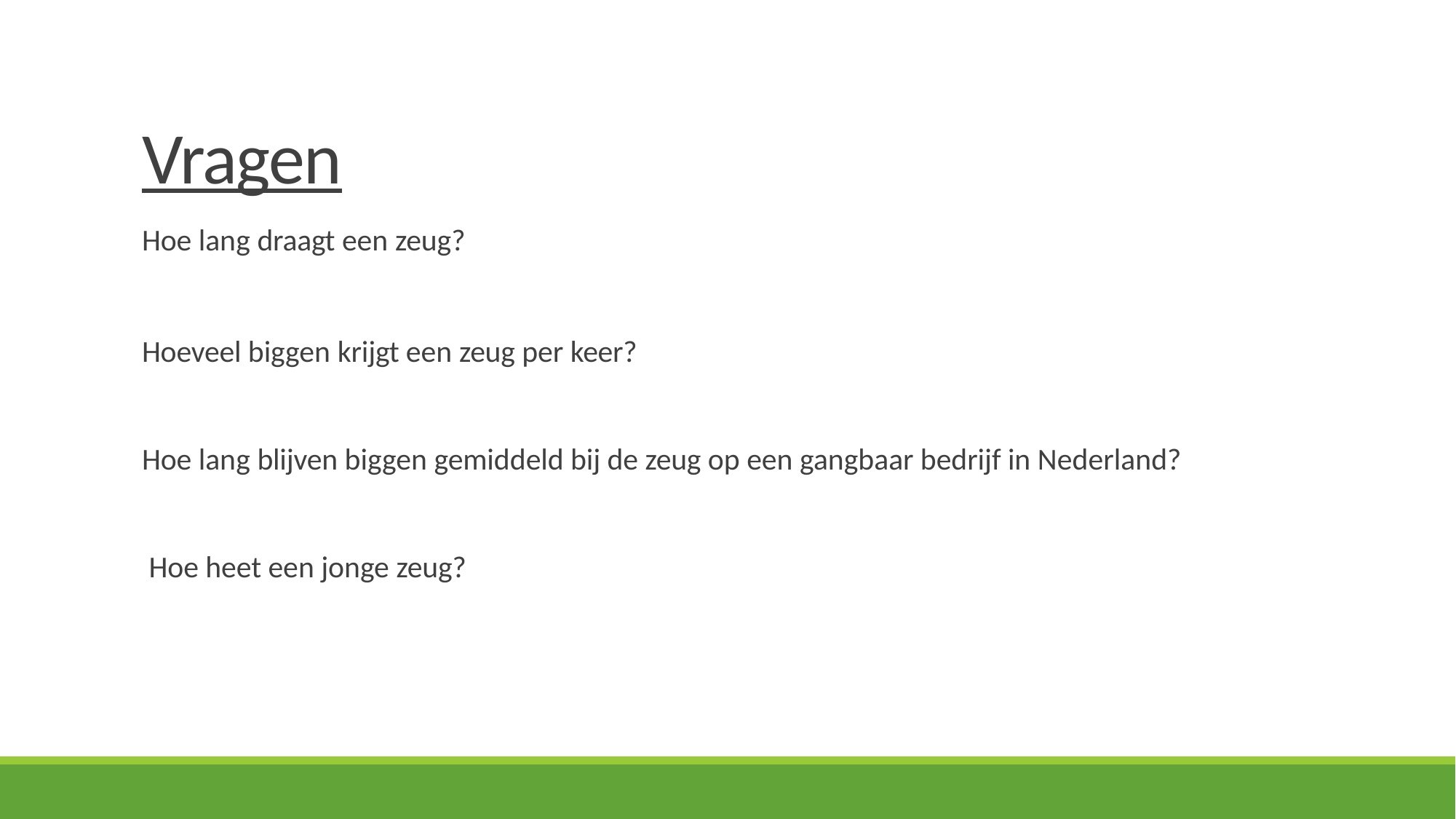

# Vragen
Hoe lang draagt een zeug?

Hoeveel biggen krijgt een zeug per keer?
Hoe lang blijven biggen gemiddeld bij de zeug op een gangbaar bedrijf in Nederland?  Hoe heet een jonge zeug?